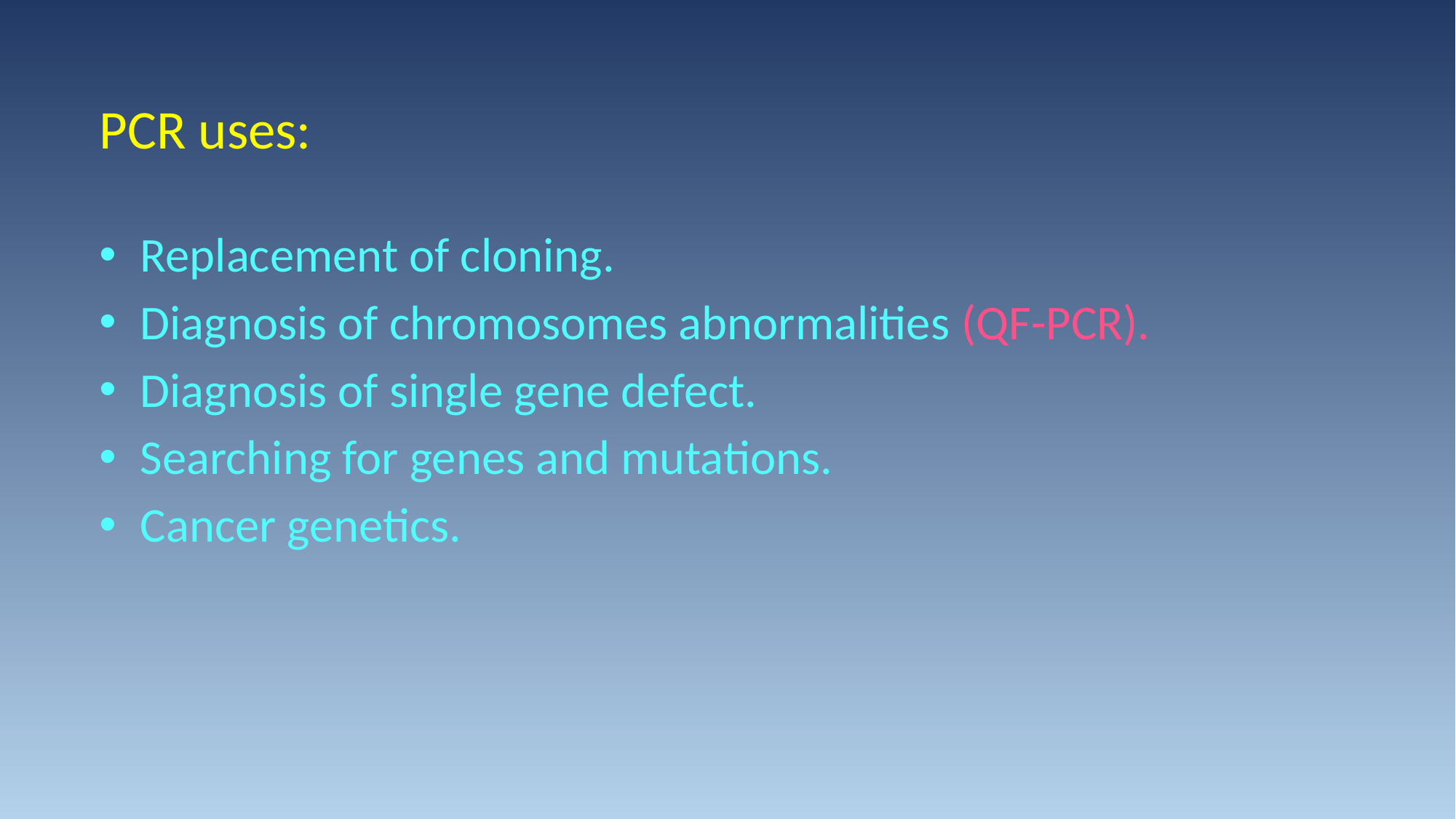

PCR uses:

Replacement of cloning.
Diagnosis of chromosomes abnormalities (QF-PCR).
Diagnosis of single gene defect.
Searching for genes and mutations.
Cancer genetics.